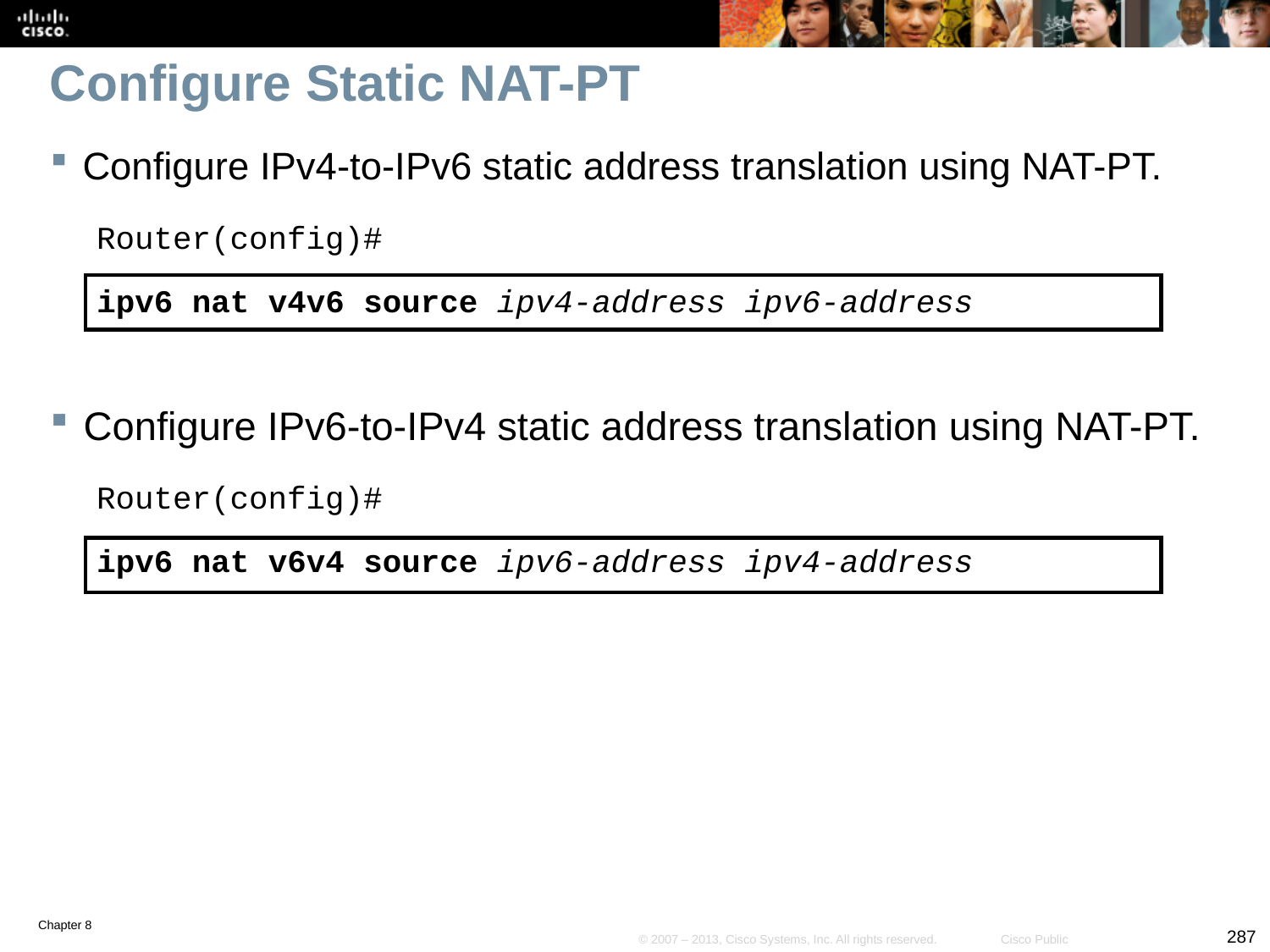

# Configure Static NAT-PT
Configure IPv4-to-IPv6 static address translation using NAT-PT.
Router(config)#
ipv6 nat v4v6 source ipv4-address ipv6-address
Configure IPv6-to-IPv4 static address translation using NAT-PT.
Router(config)#
ipv6 nat v6v4 source ipv6-address ipv4-address